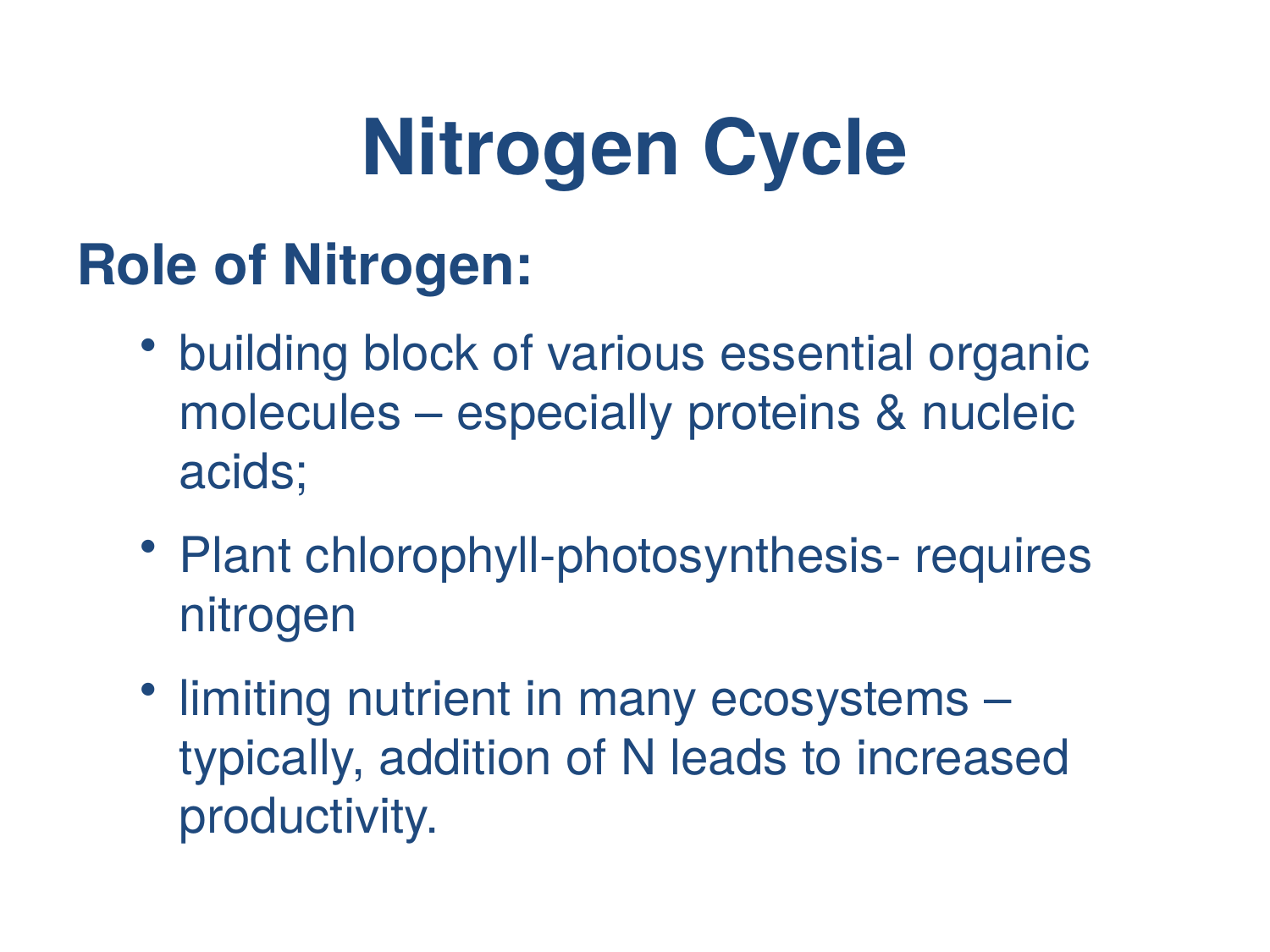

# Nitrogen Cycle
Role of Nitrogen:
building block of various essential organic molecules – especially proteins & nucleic acids;
Plant chlorophyll-photosynthesis- requires nitrogen
limiting nutrient in many ecosystems – typically, addition of N leads to increased productivity.